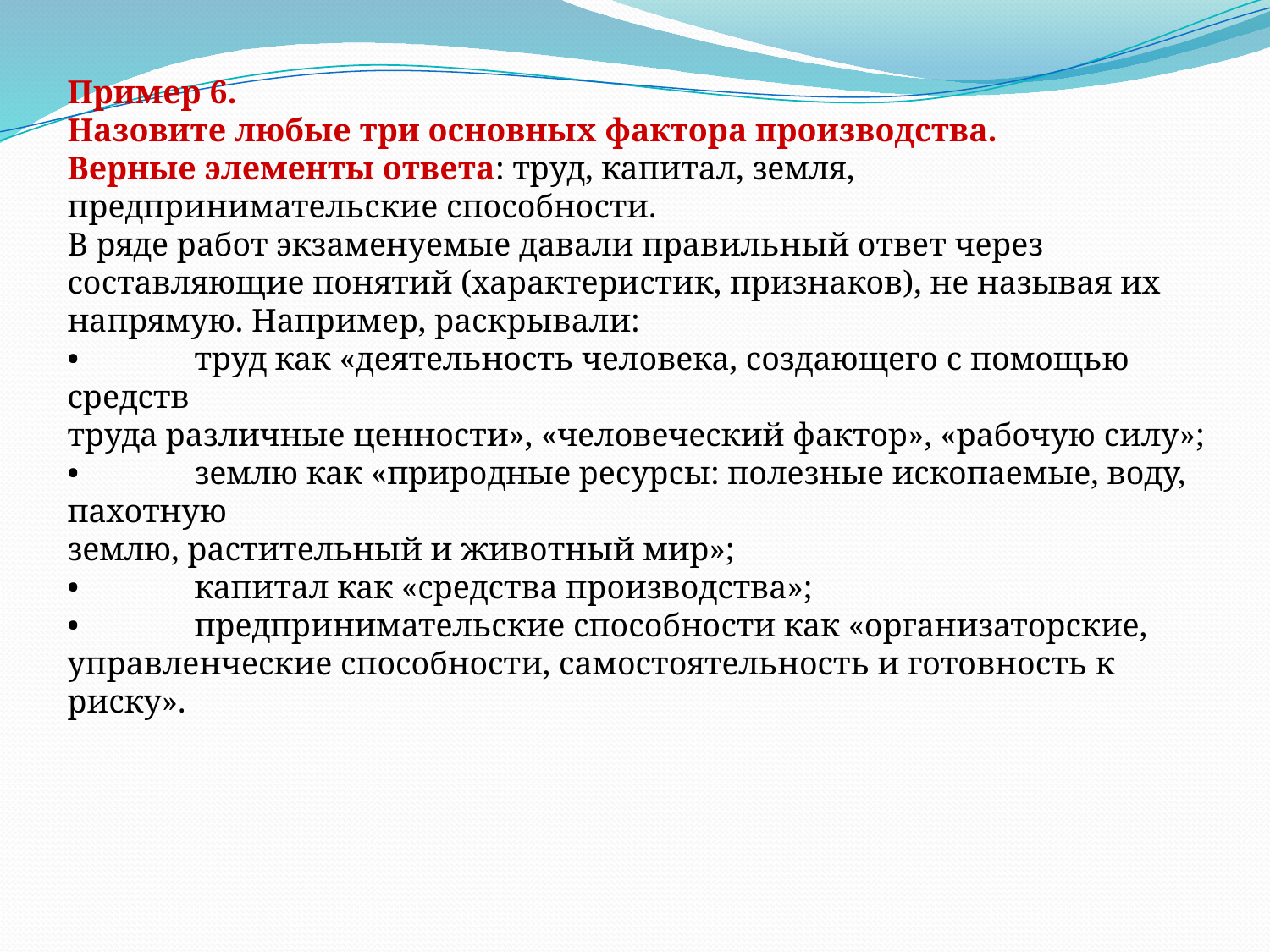

Пример 6.
Назовите любые три основных фактора производства.
Верные элементы ответа: труд, капитал, земля, предпринимательские способности.
В ряде работ экзаменуемые давали правильный ответ через составляющие понятий (характеристик, признаков), не называя их напрямую. Например, раскрывали:
•	труд как «деятельность человека, создающего с помощью средств
труда различные ценности», «человеческий фактор», «рабочую силу»;
•	землю как «природные ресурсы: полезные ископаемые, воду, пахотную
землю, растительный и животный мир»;
•	капитал как «средства производства»;
•	предпринимательские способности как «организаторские, управленческие способности, самостоятельность и готовность к риску».